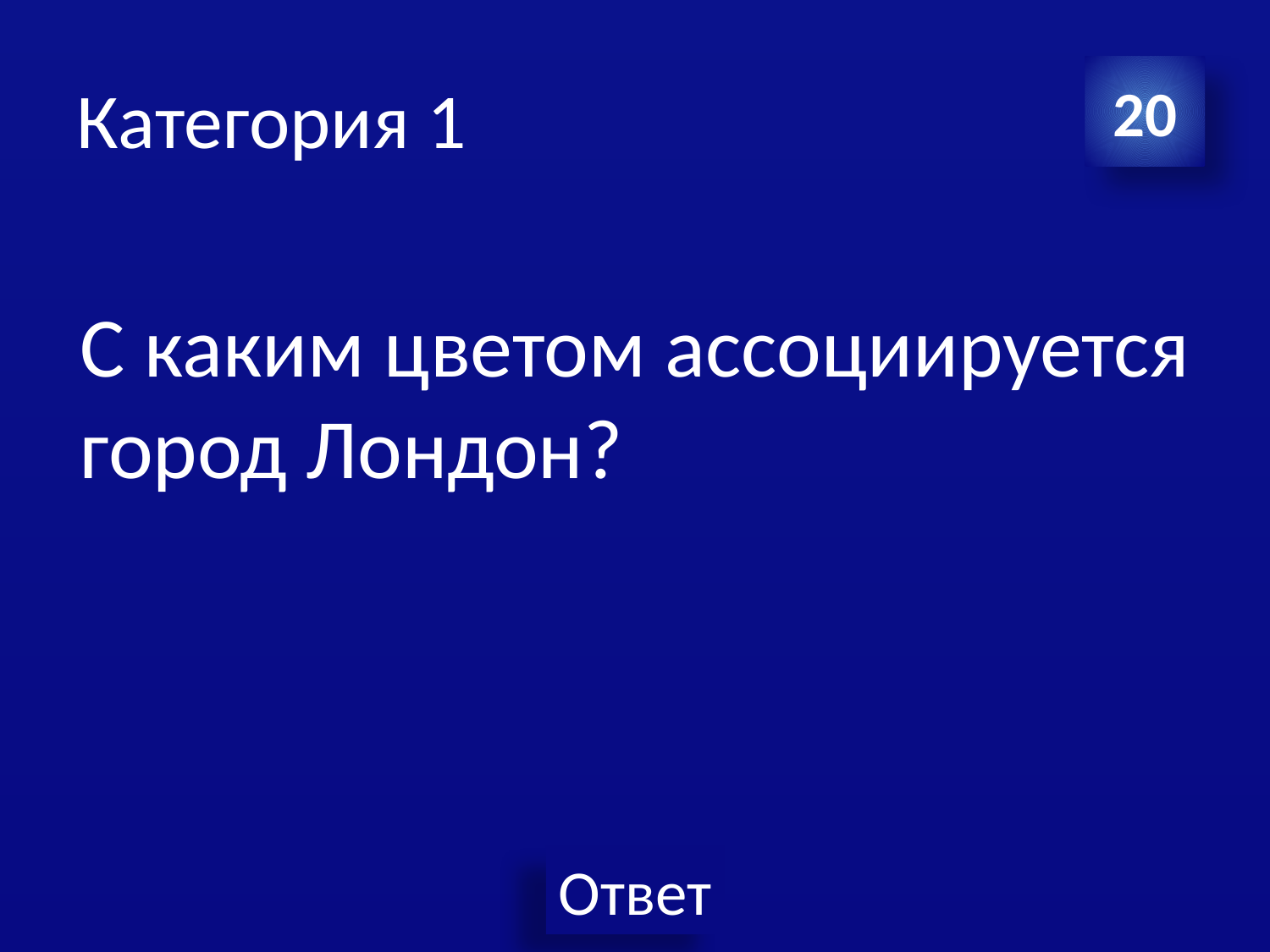

# Категория 1
20
С каким цветом ассоциируется город Лондон?